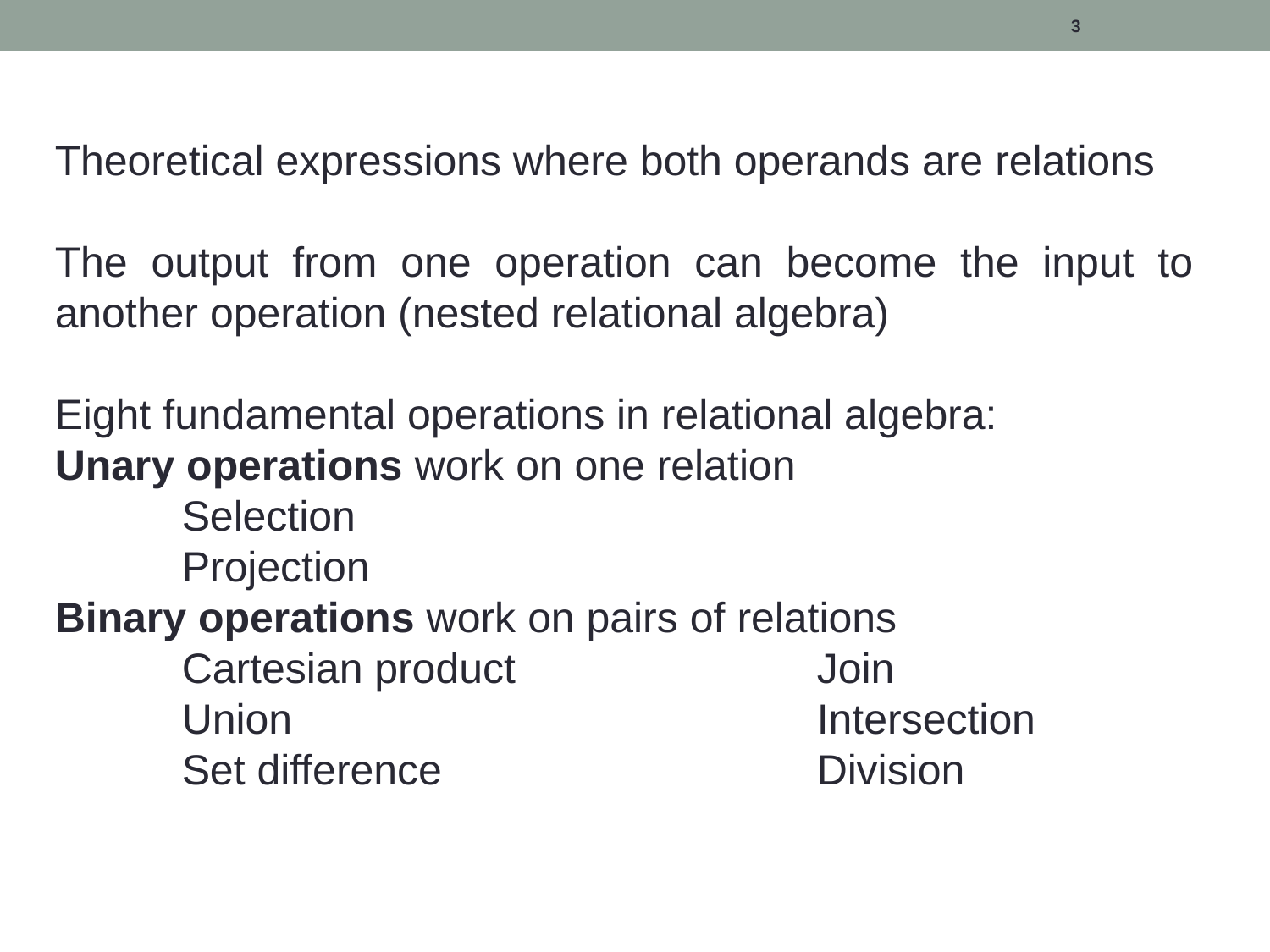

3
Theoretical expressions where both operands are relations

The output from one operation can become the input to another operation (nested relational algebra)

Eight fundamental operations in relational algebra:
Unary operations work on one relation
	Selection
	Projection
Binary operations work on pairs of relations
	Cartesian product			Join
	Union					Intersection
	Set difference			Division